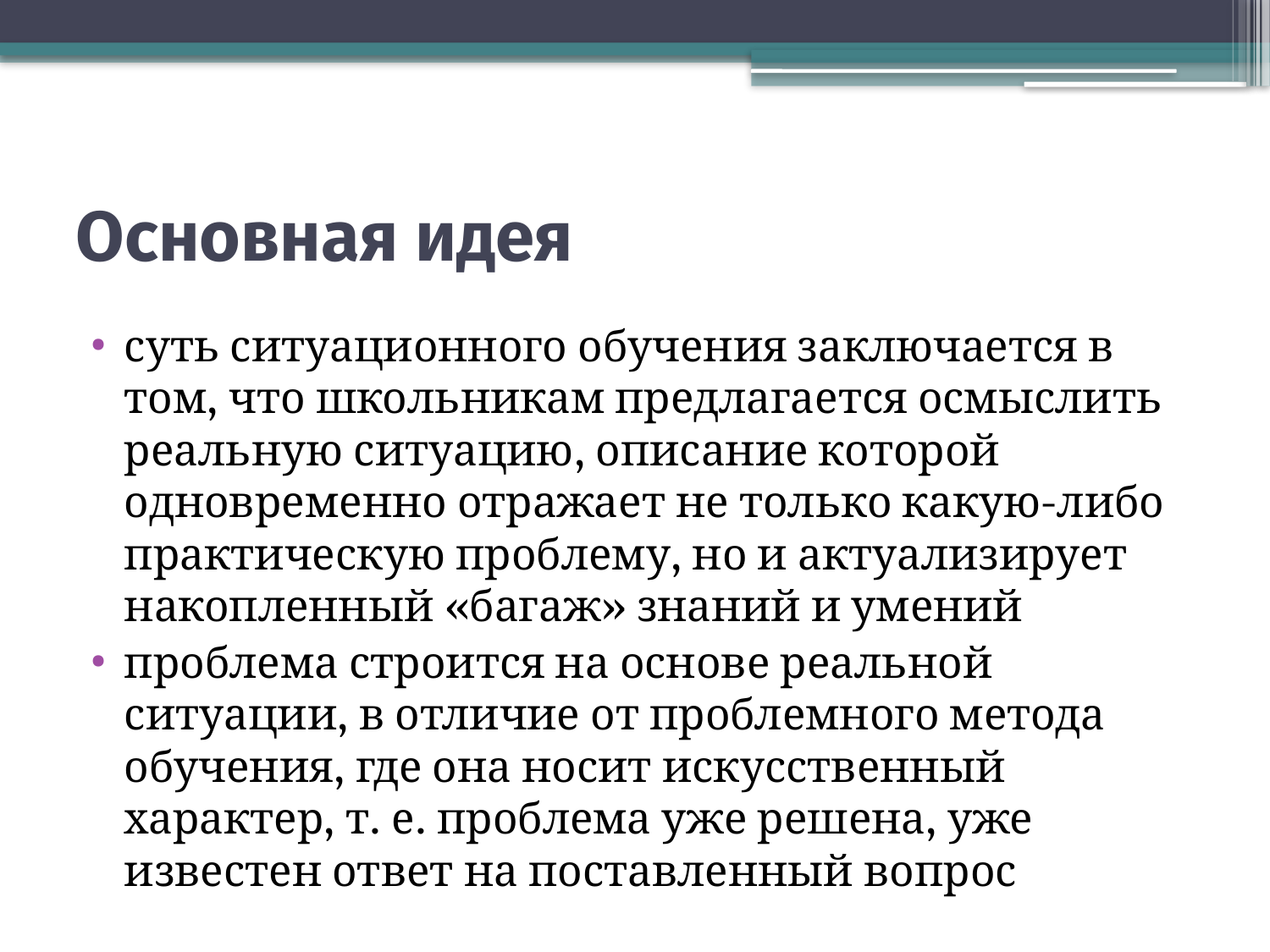

# Основная идея
суть ситуационного обучения заключается в том, что школьникам предлагается осмыслить реальную ситуацию, описание которой одновременно отражает не только какую-либо практическую проблему, но и актуализирует накопленный «багаж» знаний и умений
проблема строится на основе реальной ситуации, в отличие от проблемного метода обучения, где она носит искусственный характер, т. е. проблема уже решена, уже известен ответ на поставленный вопрос